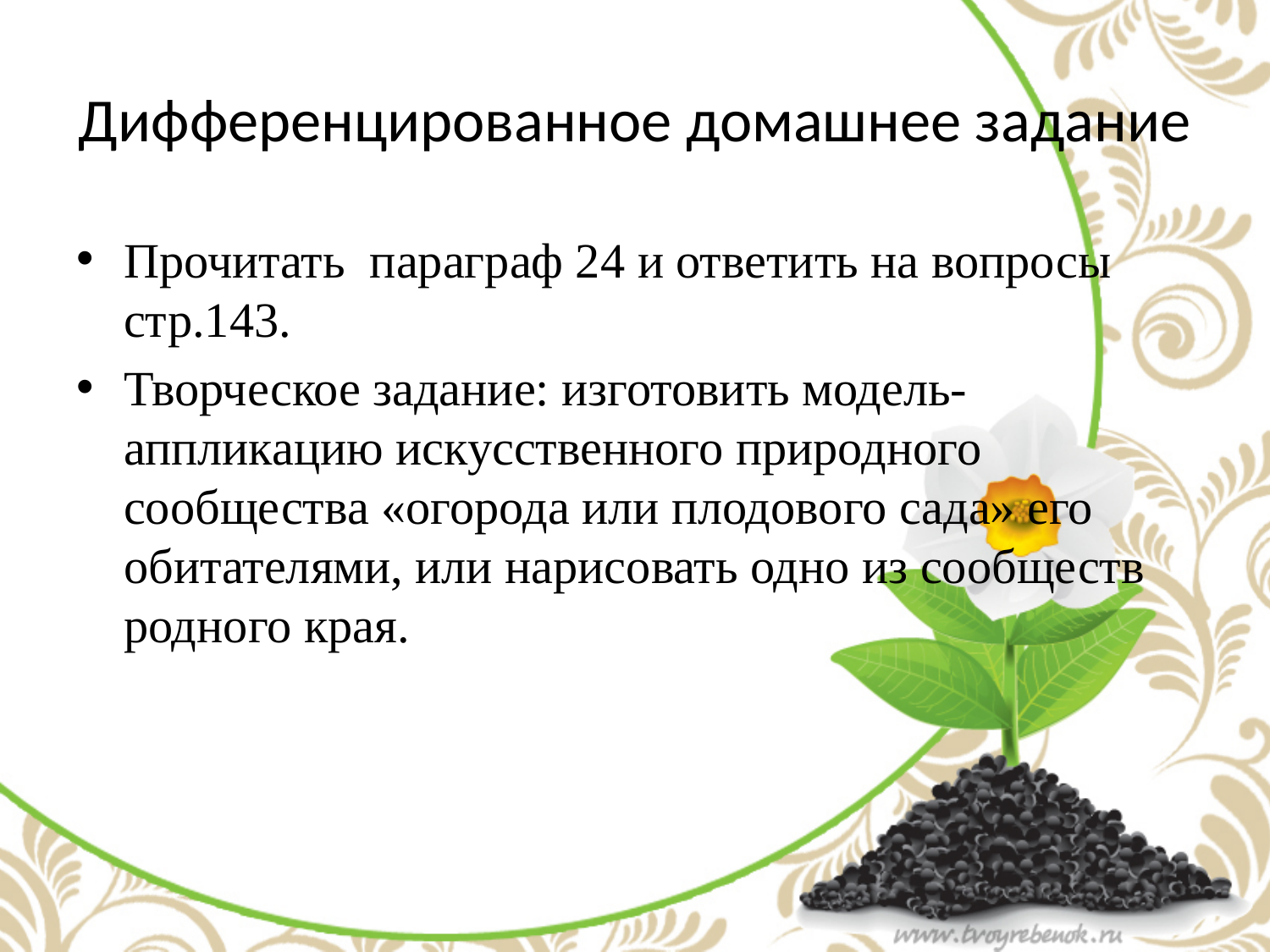

# Дифференцированное домашнее задание
Прочитать  параграф 24 и ответить на вопросы стр.143.
Творческое задание: изготовить модель-аппликацию искусственного природного сообщества «огорода или плодового сада» его обитателями, или нарисовать одно из сообществ родного края.